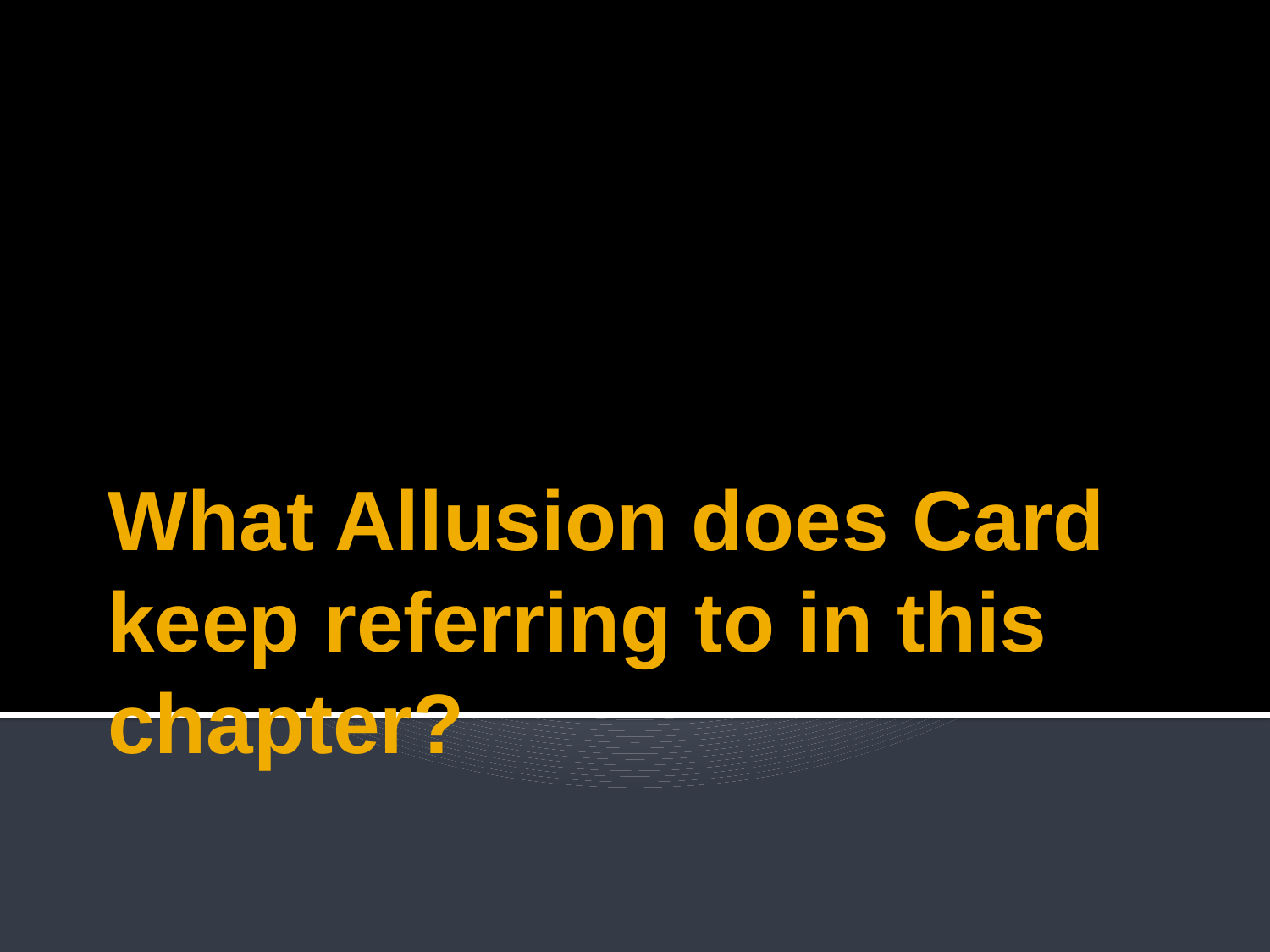

# What Allusion does Card keep referring to in this chapter?